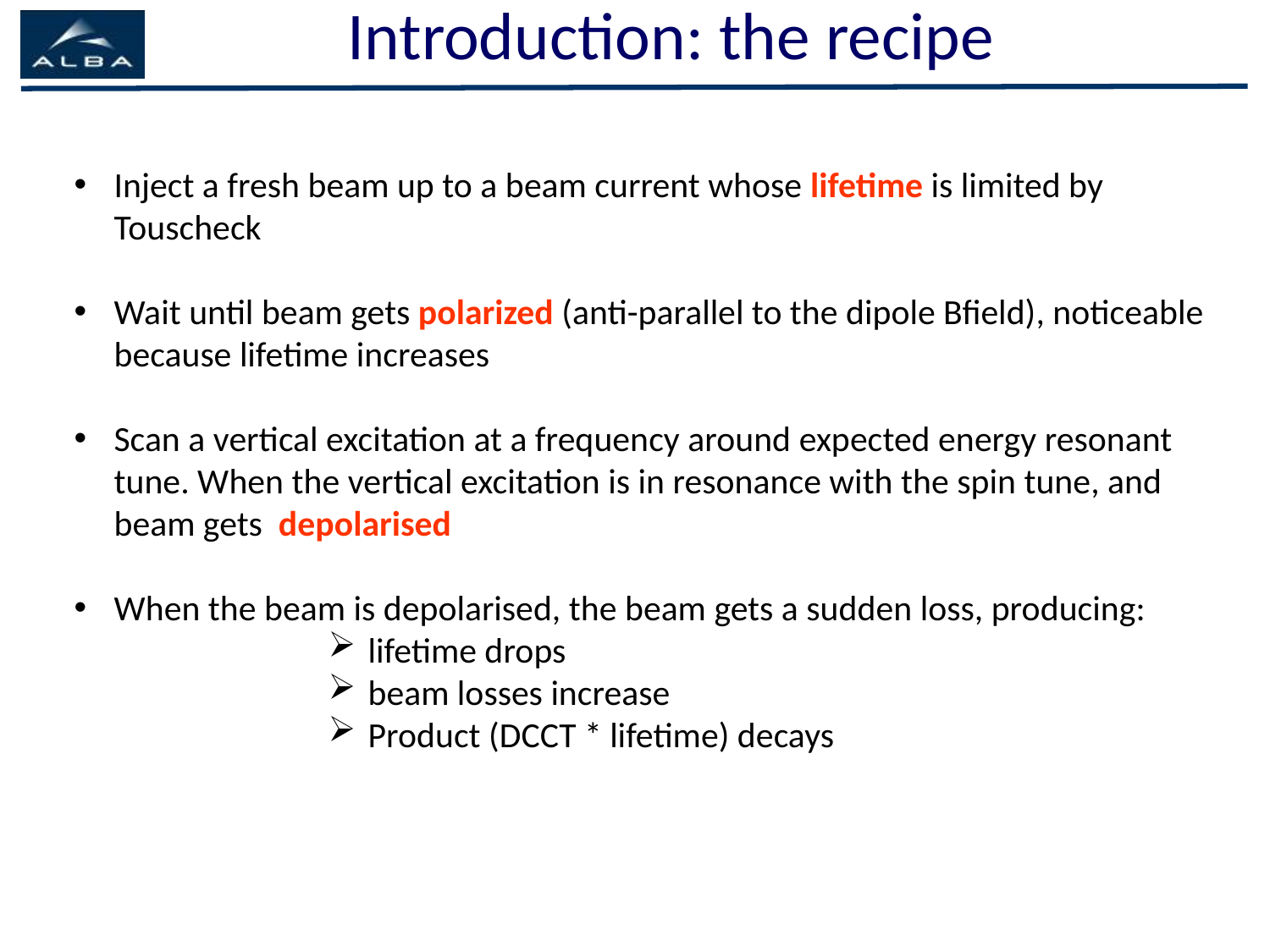

Introduction: the recipe
Inject a fresh beam up to a beam current whose lifetime is limited by Touscheck

Wait until beam gets polarized (anti-parallel to the dipole Bfield), noticeable because lifetime increases

Scan a vertical excitation at a frequency around expected energy resonant tune. When the vertical excitation is in resonance with the spin tune, and beam gets  depolarised

When the beam is depolarised, the beam gets a sudden loss, producing:
lifetime drops
beam losses increase
Product (DCCT * lifetime) decays